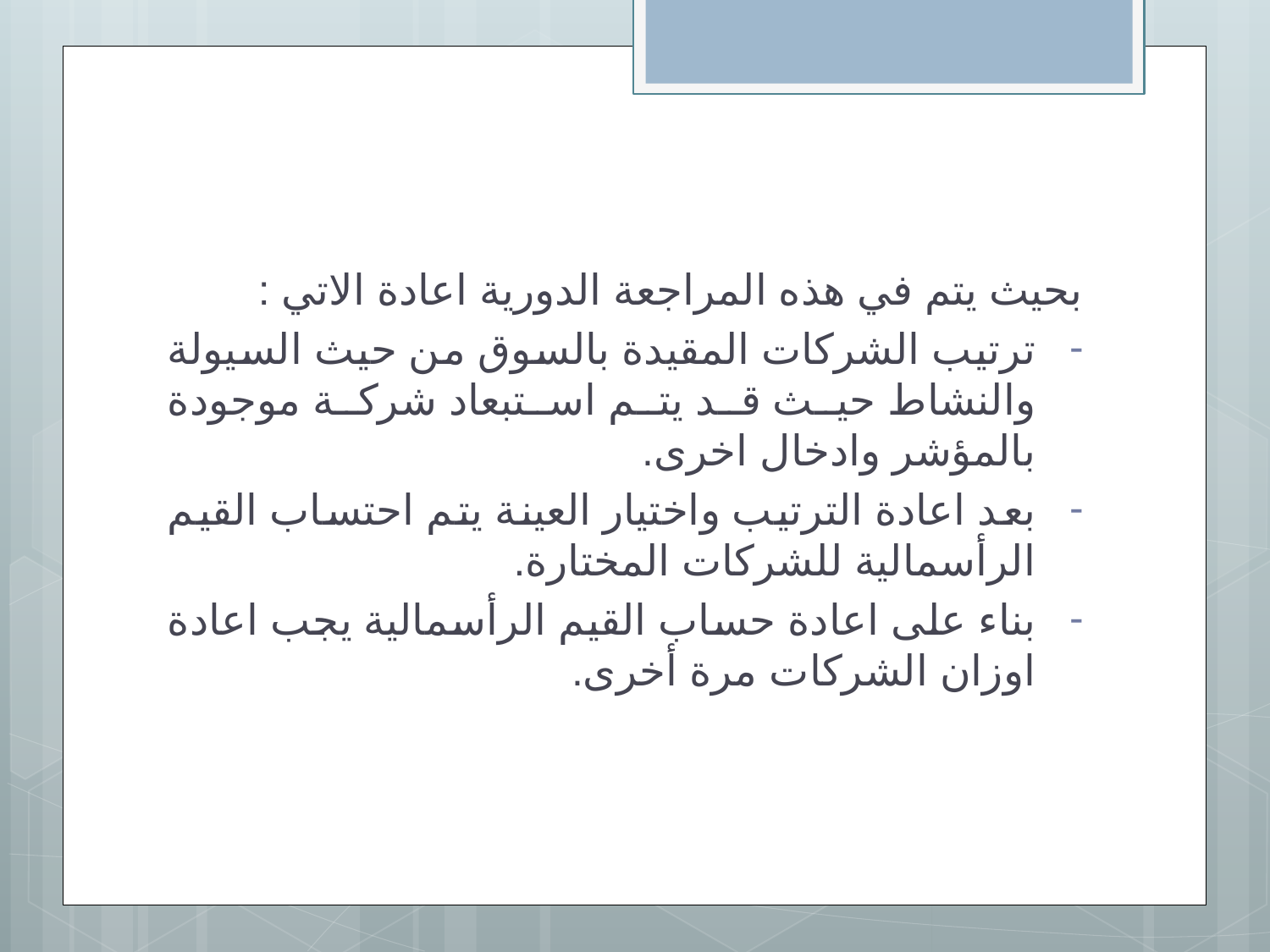

بحيث يتم في هذه المراجعة الدورية اعادة الاتي :
ترتيب الشركات المقيدة بالسوق من حيث السيولة والنشاط حيث قد يتم استبعاد شركة موجودة بالمؤشر وادخال اخرى.
بعد اعادة الترتيب واختيار العينة يتم احتساب القيم الرأسمالية للشركات المختارة.
بناء على اعادة حساب القيم الرأسمالية يجب اعادة اوزان الشركات مرة أخرى.